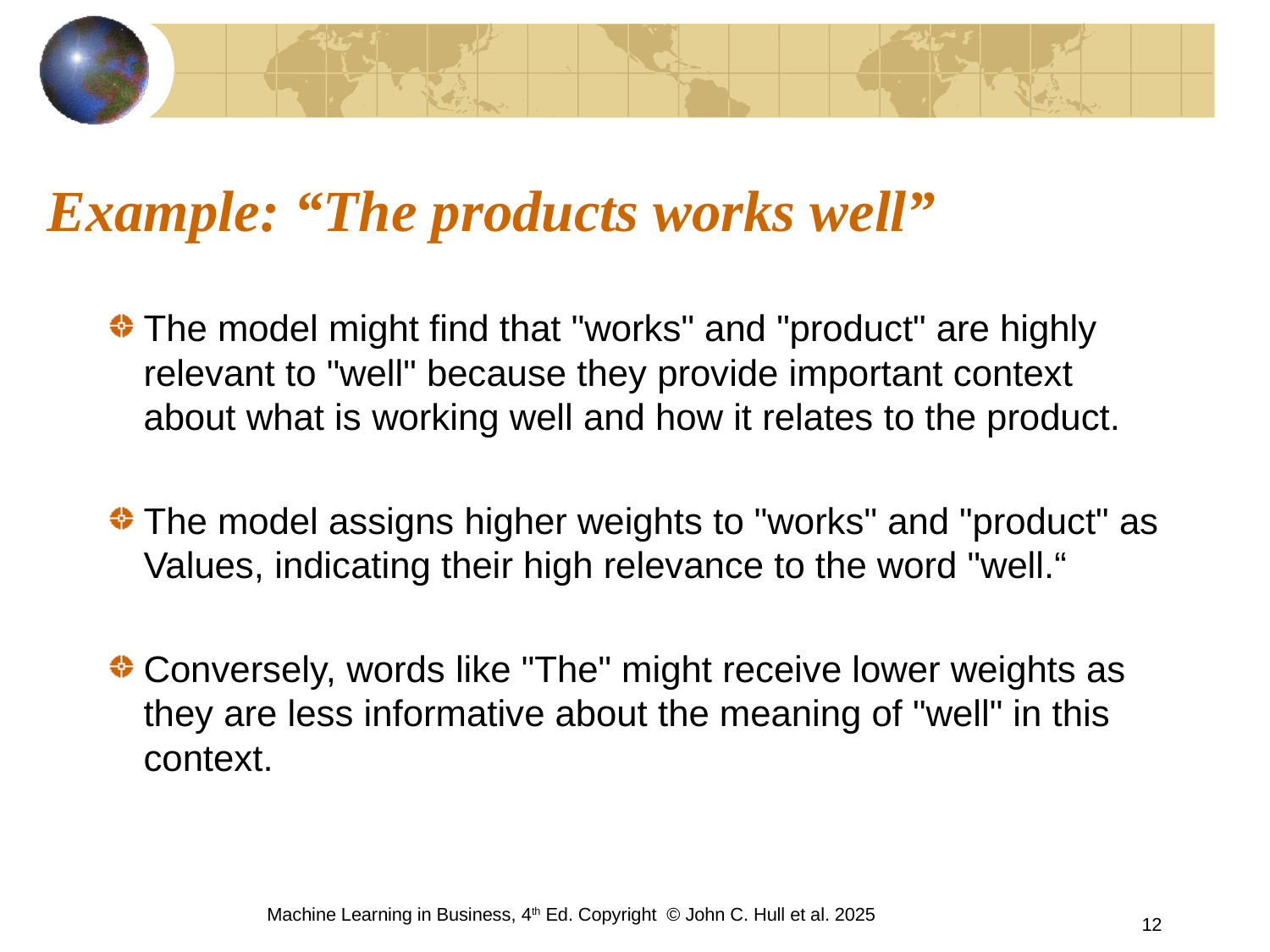

# Example: “The products works well”
The model might find that "works" and "product" are highly relevant to "well" because they provide important context about what is working well and how it relates to the product.

The model assigns higher weights to "works" and "product" as Values, indicating their high relevance to the word "well.“

Conversely, words like "The" might receive lower weights as they are less informative about the meaning of "well" in this context.
Machine Learning in Business, 4th Ed. Copyright  © John C. Hull et al. 2025
12